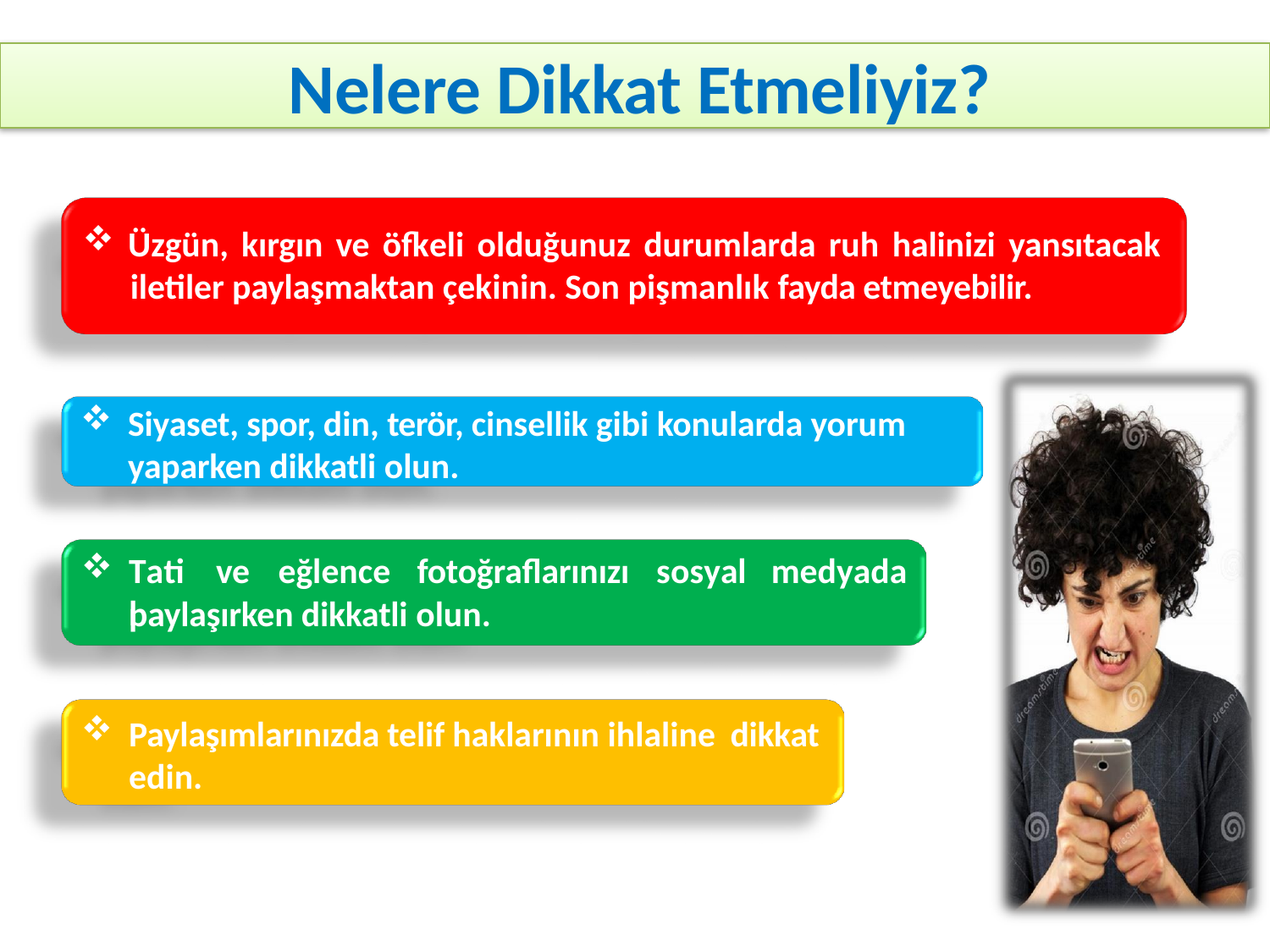

Nelere Dikkat Etmeliyiz?

Üzgün, kırgın ve öfkeli olduğunuz durumlarda ruh halinizi yansıtacak
iletiler paylaşmaktan çekinin. Son pişmanlık fayda etmeyebilir.

Siyaset, spor, din, terör, cinsellik gibi konularda yorum  yaparken dikkatli olun.

Tatil
ve	eğlence	fotoğraflarınızı
sosyal
medyada
paylaşırken dikkatli olun.

Paylaşımlarınızda telif haklarının ihlaline dikkat
edin.